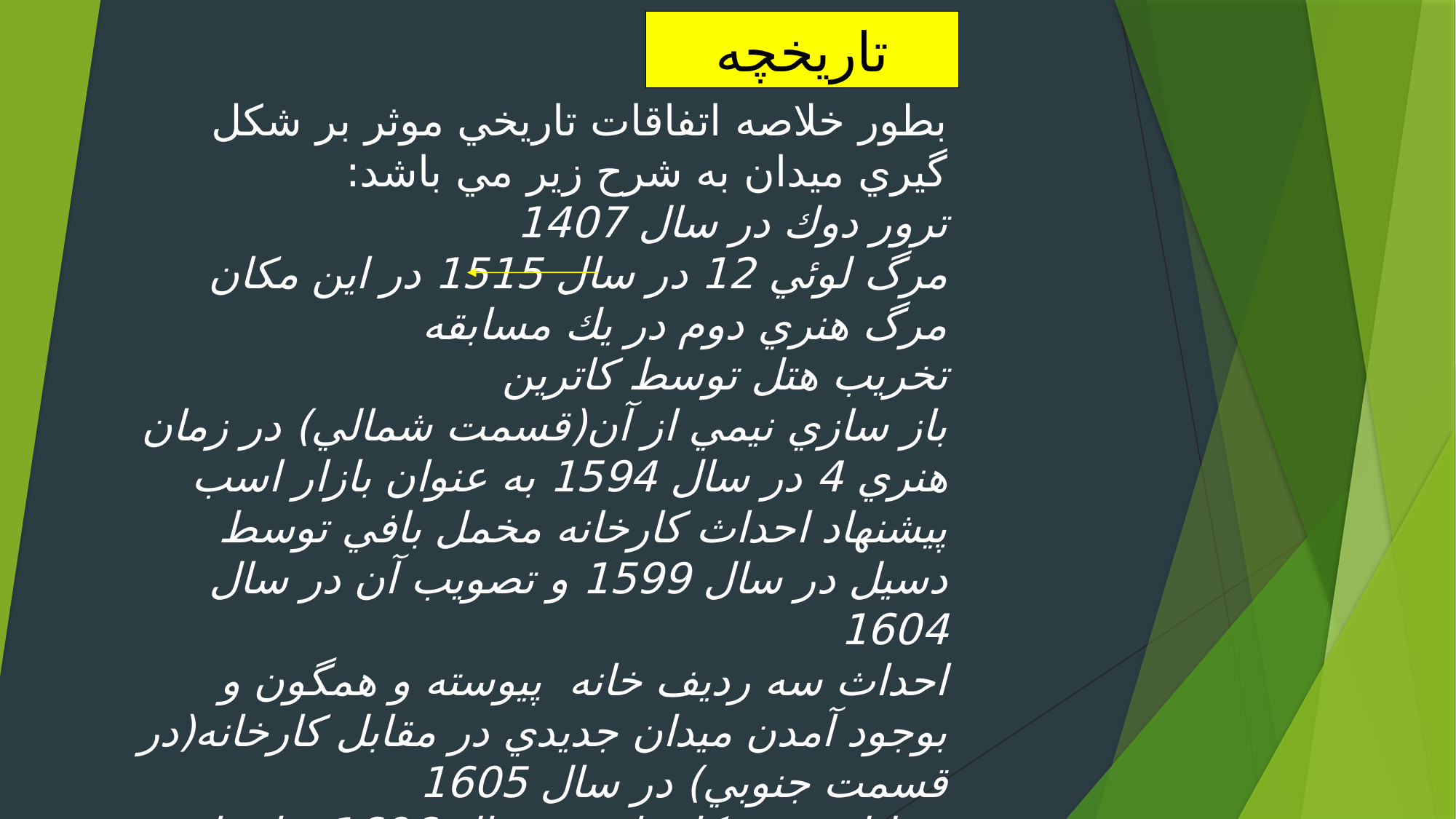

تاریخچه
بطور خلاصه اتفاقات تاريخي موثر بر شكل گيري ميدان به شرح زير مي باشد:
ترور دوك در سال 1407
مرگ لوئي 12 در سال 1515 در اين مكان
مرگ هنري دوم در يك مسابقه                   تخريب هتل توسط كاترين
باز سازي نيمي از آن(قسمت شمالي) در زمان هنري 4 در سال 1594 به عنوان بازار اسب
پيشنهاد احداث كارخانه مخمل بافي توسط دسيل در سال 1599 و تصويب آن در سال 1604
احداث سه رديف خانه  پيوسته و همگون و بوجود آمدن ميدان جديدي در مقابل كارخانه(در قسمت جنوبي) در سال 1605
تعطيل شدن كارخانه در سال 1606 و احداث ضلع چهارم ميدان
تكميل شدن ميدان در سال 1612
نصب مجسمه لوئي 13 در سال 1639    ( Pierre Lavedan, Histoire de I urbanisme)